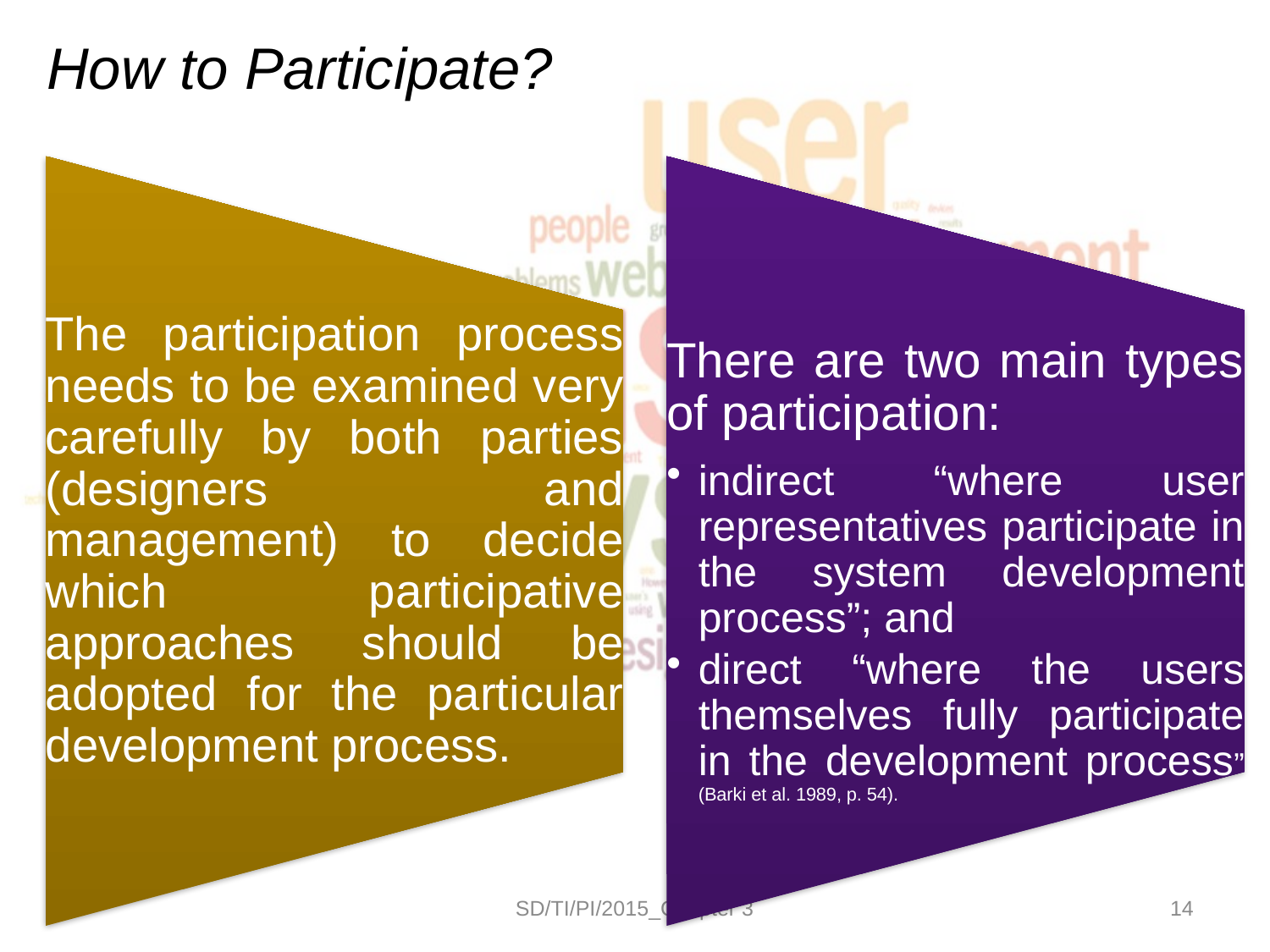

# How to Participate?
The participation process needs to be examined very carefully by both parties (designers and management) to decide which participative approaches should be adopted for the particular development process.
There are two main types of participation:
indirect “where user representatives participate in the system development process”; and
direct “where the users themselves fully participate in the development process” (Barki et al. 1989, p. 54).
SD/TI/PI/2015_Chapter 3
14